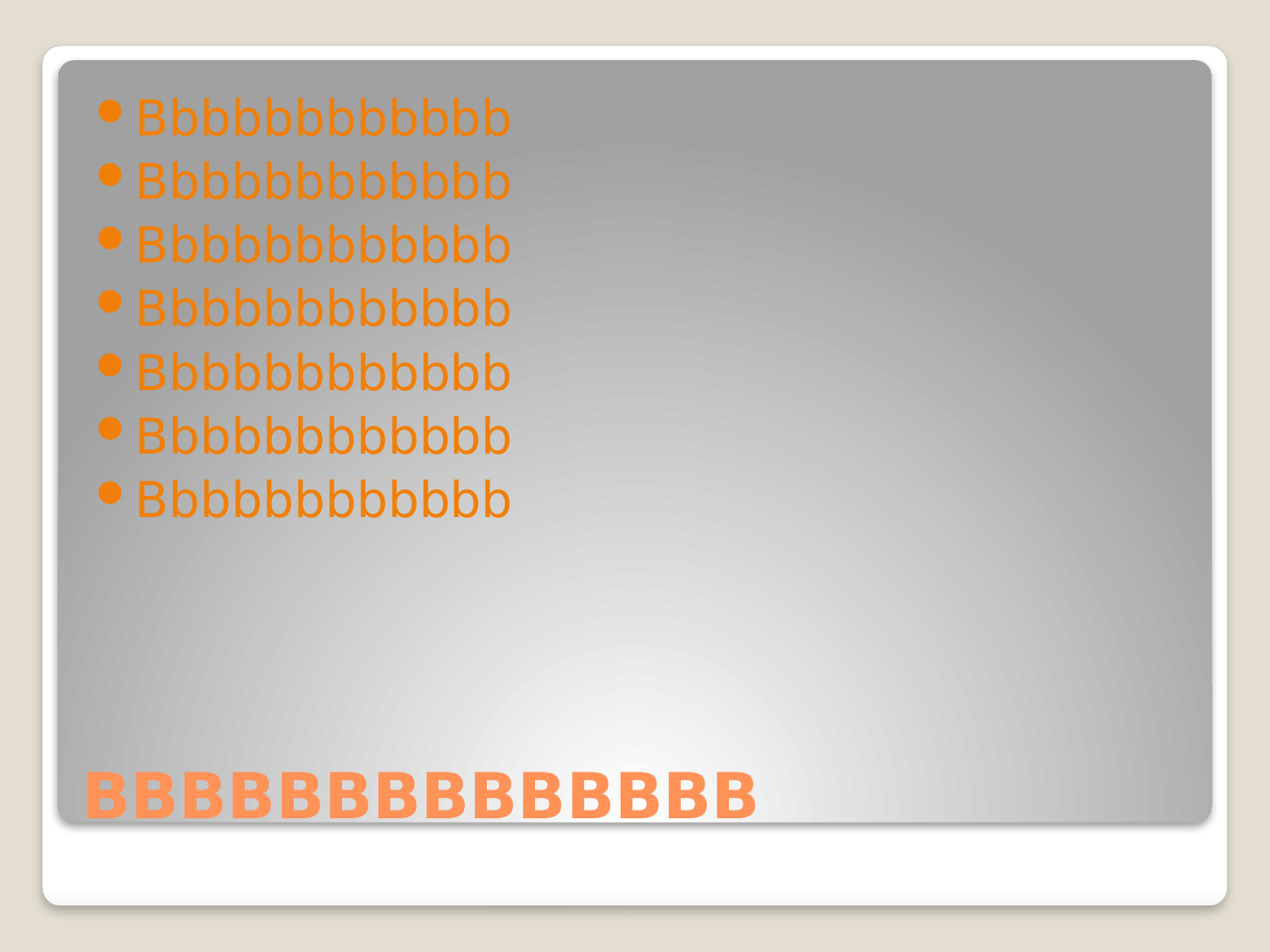

Bbbbbbbbbbbb
Bbbbbbbbbbbb
Bbbbbbbbbbbb
Bbbbbbbbbbbb
Bbbbbbbbbbbb
Bbbbbbbbbbbb
Bbbbbbbbbbbb

# BBBBBBBBBBBBBB